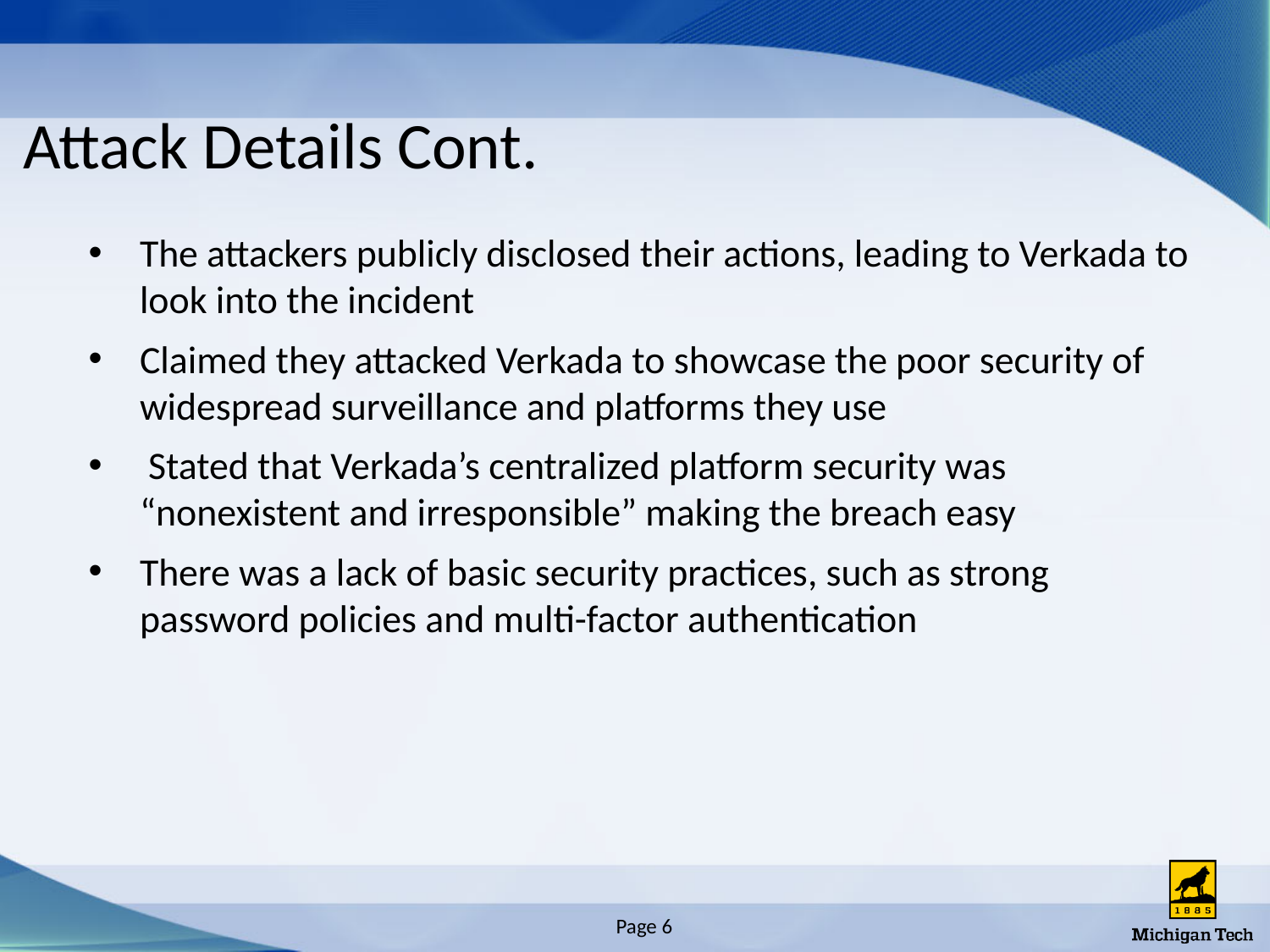

# Attack Details Cont.
The attackers publicly disclosed their actions, leading to Verkada to look into the incident
Claimed they attacked Verkada to showcase the poor security of widespread surveillance and platforms they use
 Stated that Verkada’s centralized platform security was “nonexistent and irresponsible” making the breach easy
There was a lack of basic security practices, such as strong password policies and multi-factor authentication